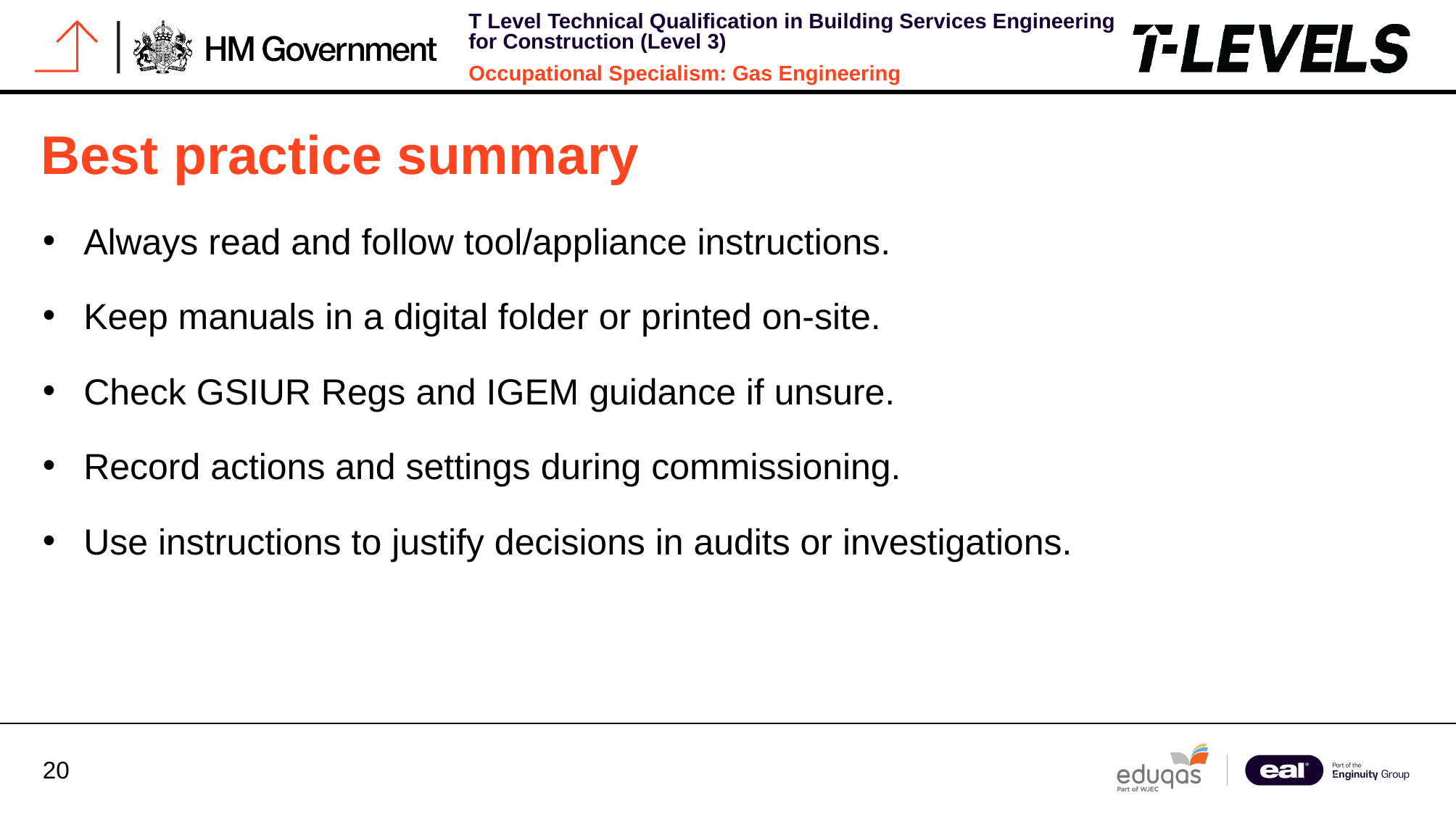

# Best practice summary
Always read and follow tool/appliance instructions.
Keep manuals in a digital folder or printed on-site.
Check GSIUR Regs and IGEM guidance if unsure.
Record actions and settings during commissioning.
Use instructions to justify decisions in audits or investigations.